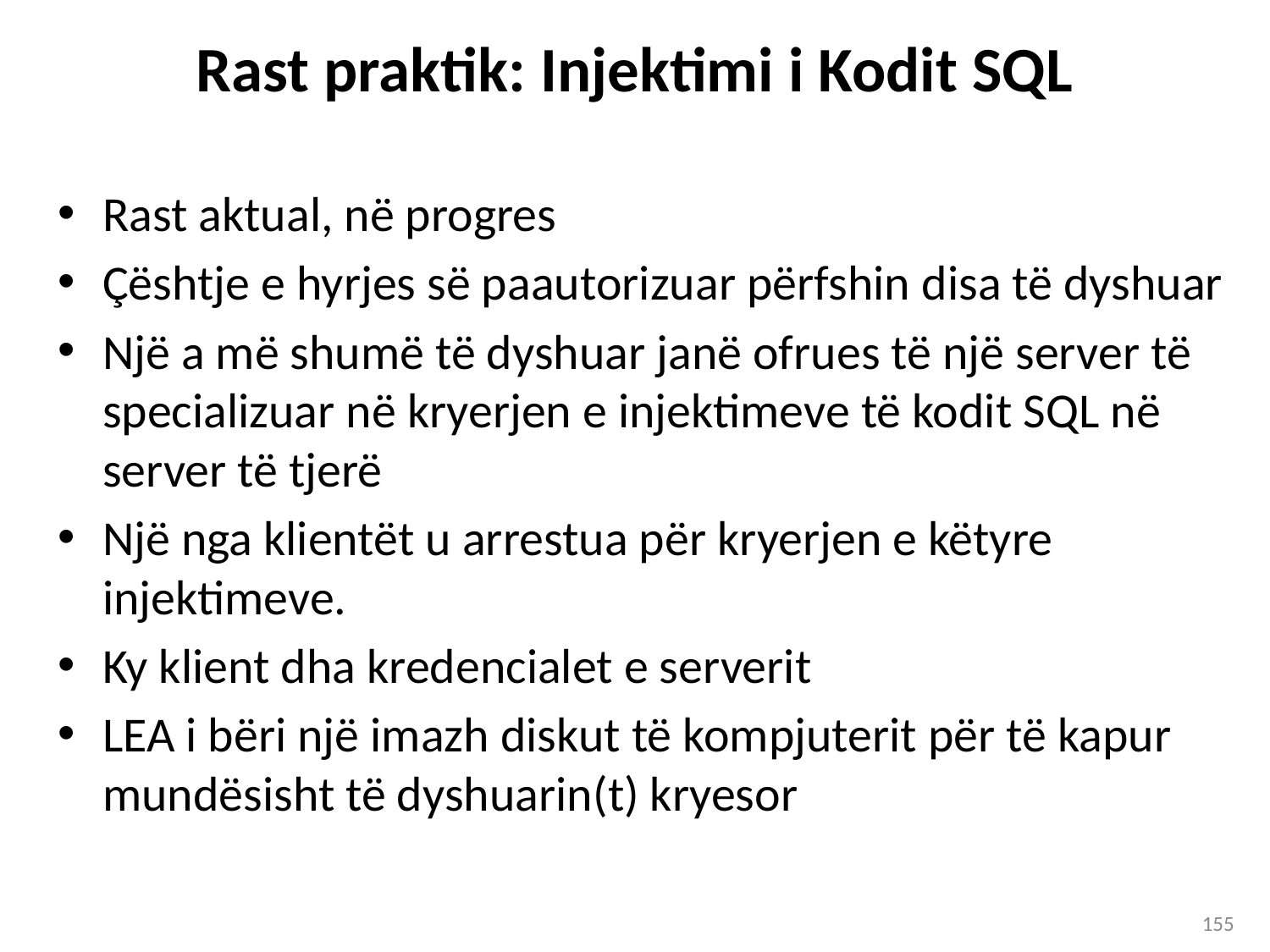

Rast praktik: Injektimi i Kodit SQL
Rast aktual, në progres
Çështje e hyrjes së paautorizuar përfshin disa të dyshuar
Një a më shumë të dyshuar janë ofrues të një server të specializuar në kryerjen e injektimeve të kodit SQL në server të tjerë
Një nga klientët u arrestua për kryerjen e këtyre injektimeve.
Ky klient dha kredencialet e serverit
LEA i bëri një imazh diskut të kompjuterit për të kapur mundësisht të dyshuarin(t) kryesor
155